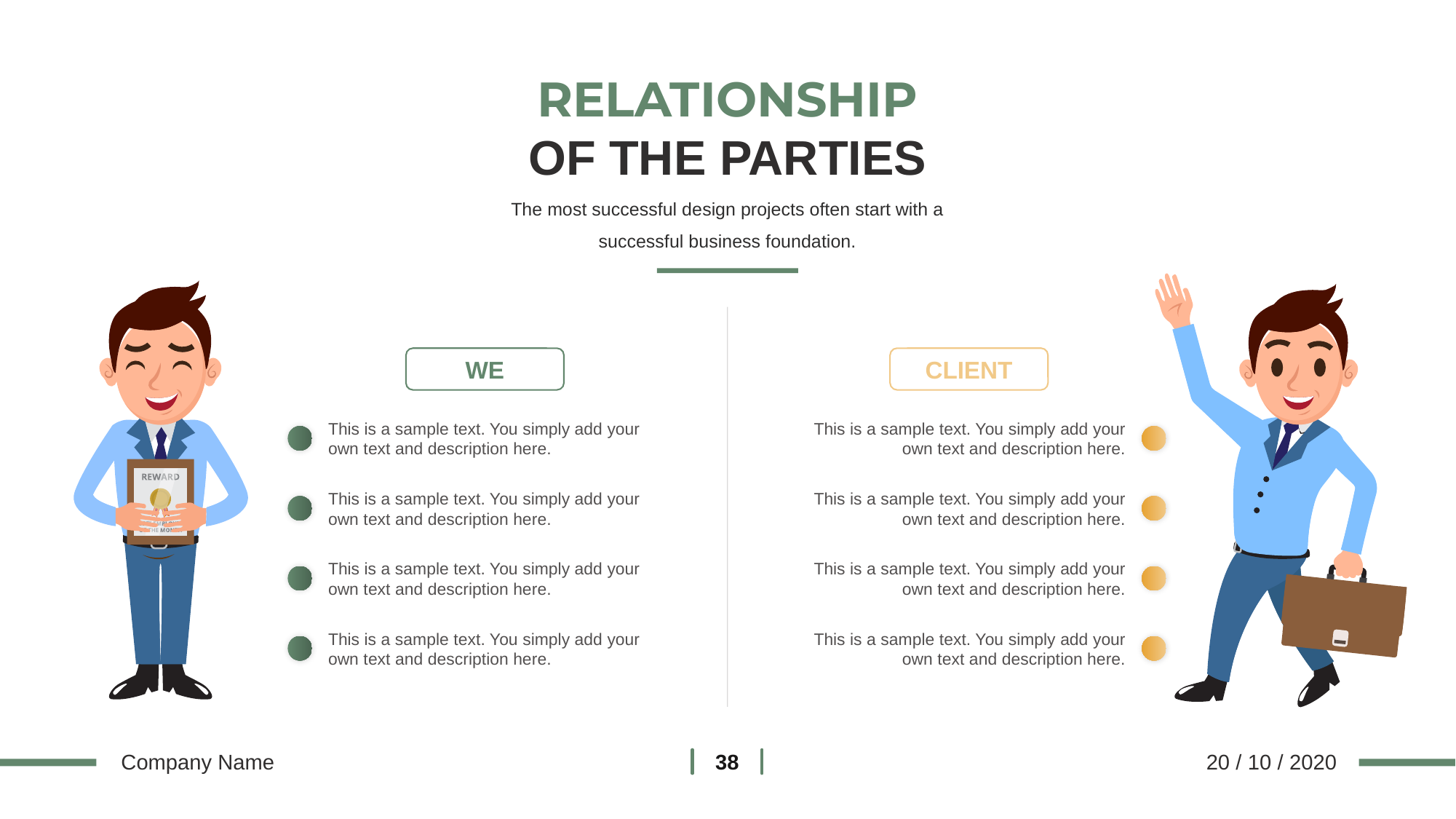

RELATIONSHIP OF THE PARTIES
The most successful design projects often start with a successful business foundation.

WE
CLIENT
This is a sample text. You simply add your own text and description here.

This is a sample text. You simply add your own text and description here.

This is a sample text. You simply add your own text and description here.

This is a sample text. You simply add your own text and description here.

This is a sample text. You simply add your own text and description here.

This is a sample text. You simply add your own text and description here.

This is a sample text. You simply add your own text and description here.

This is a sample text. You simply add your own text and description here.

Company Name
20 / 10 / 2020